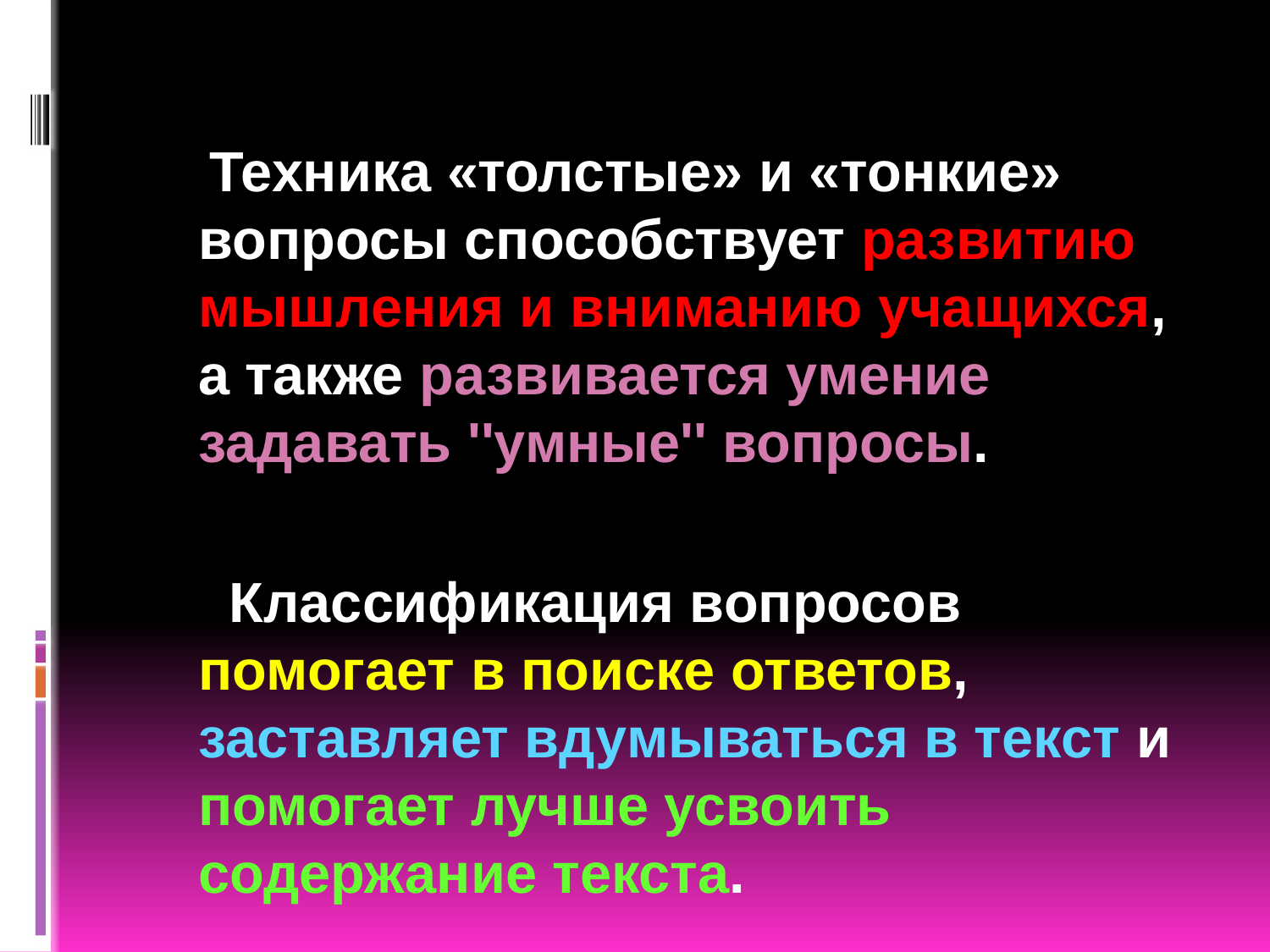

#
    Техника «толстые» и «тонкие» вопросы способствует развитию мышления и вниманию учащихся, а также развивается умение задавать ''умные'' вопросы.

     Классификация вопросов помогает в поиске ответов, заставляет вдумываться в текст и помогает лучше усвоить содержание текста.